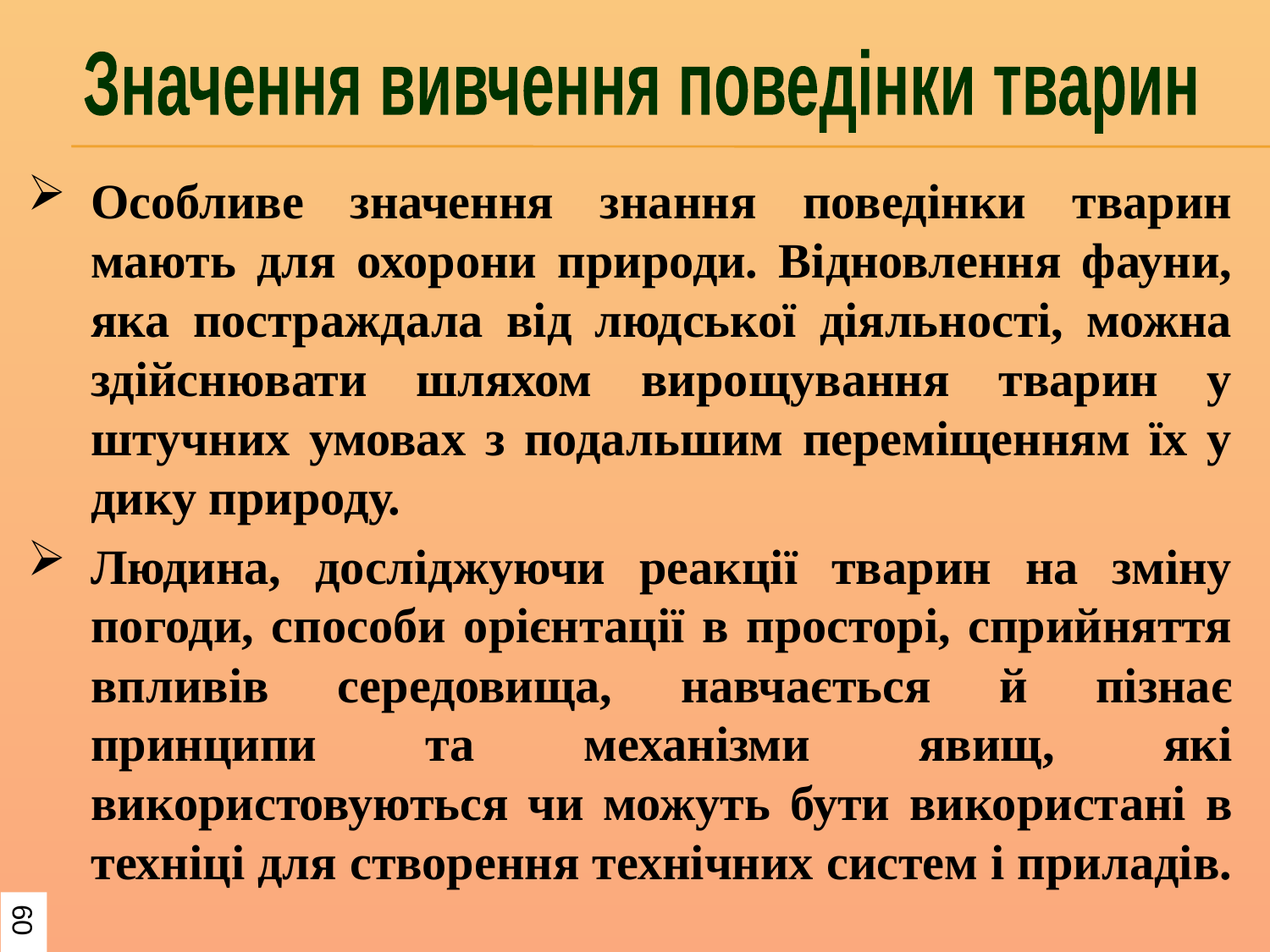

Значення вивчення поведінки тварин
Особливе значення знання поведінки тварин мають для охорони природи. Відновлення фауни, яка постраждала від людської діяльності, можна здійснювати шляхом вирощування тварин у штучних умовах з подальшим переміщенням їх у дику природу.
Людина, досліджуючи реакції тварин на зміну погоди, способи орієнтації в просторі, сприйняття впливів середовища, навчається й пізнає принципи та механізми явищ, які використовуються чи можуть бути використані в техніці для створення технічних систем і приладів.
60